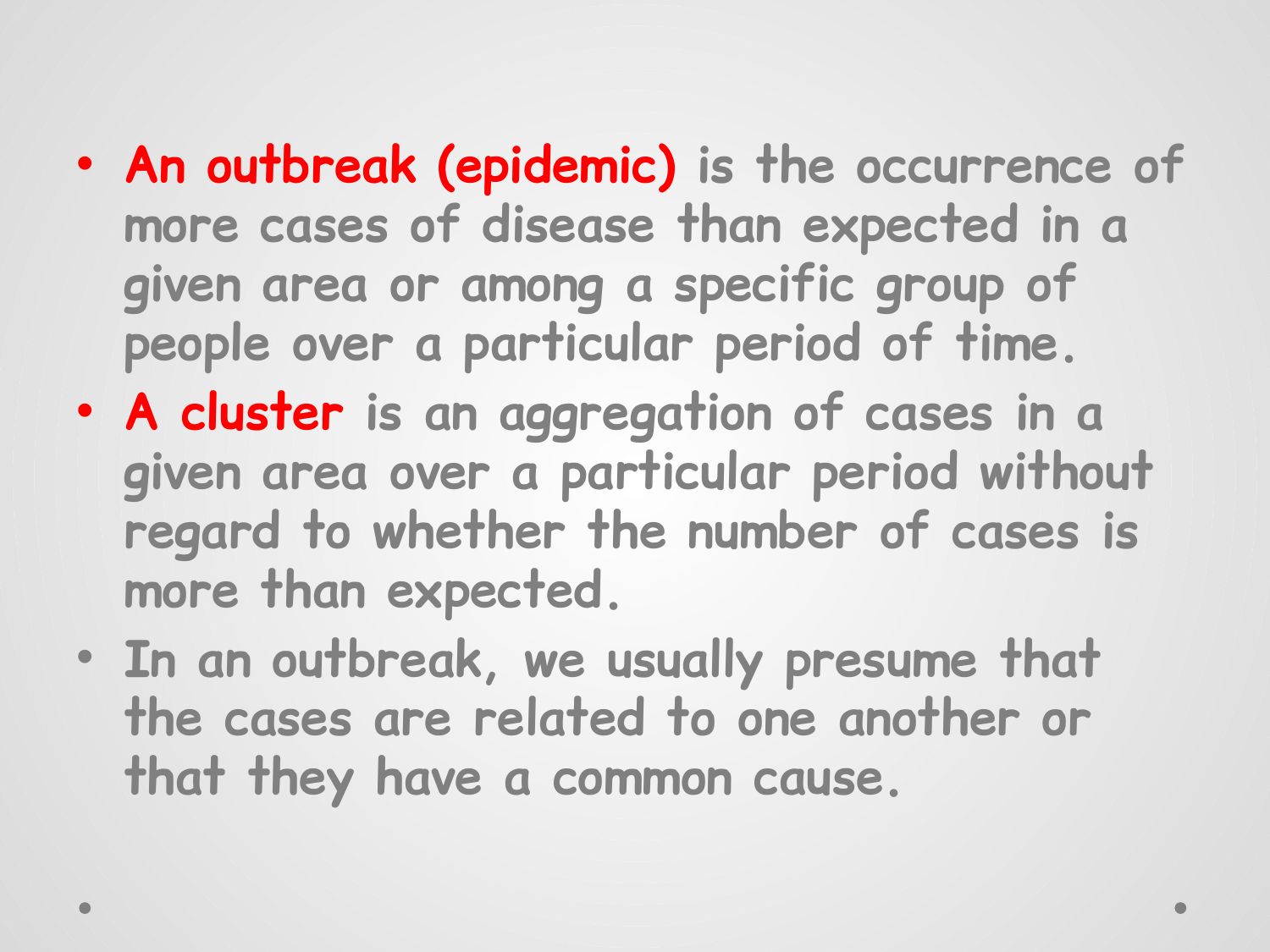

An outbreak (epidemic) is the occurrence of more cases of disease than expected in a given area or among a specific group of people over a particular period of time.
A cluster is an aggregation of cases in a given area over a particular period without regard to whether the number of cases is more than expected.
In an outbreak, we usually presume that the cases are related to one another or that they have a common cause.